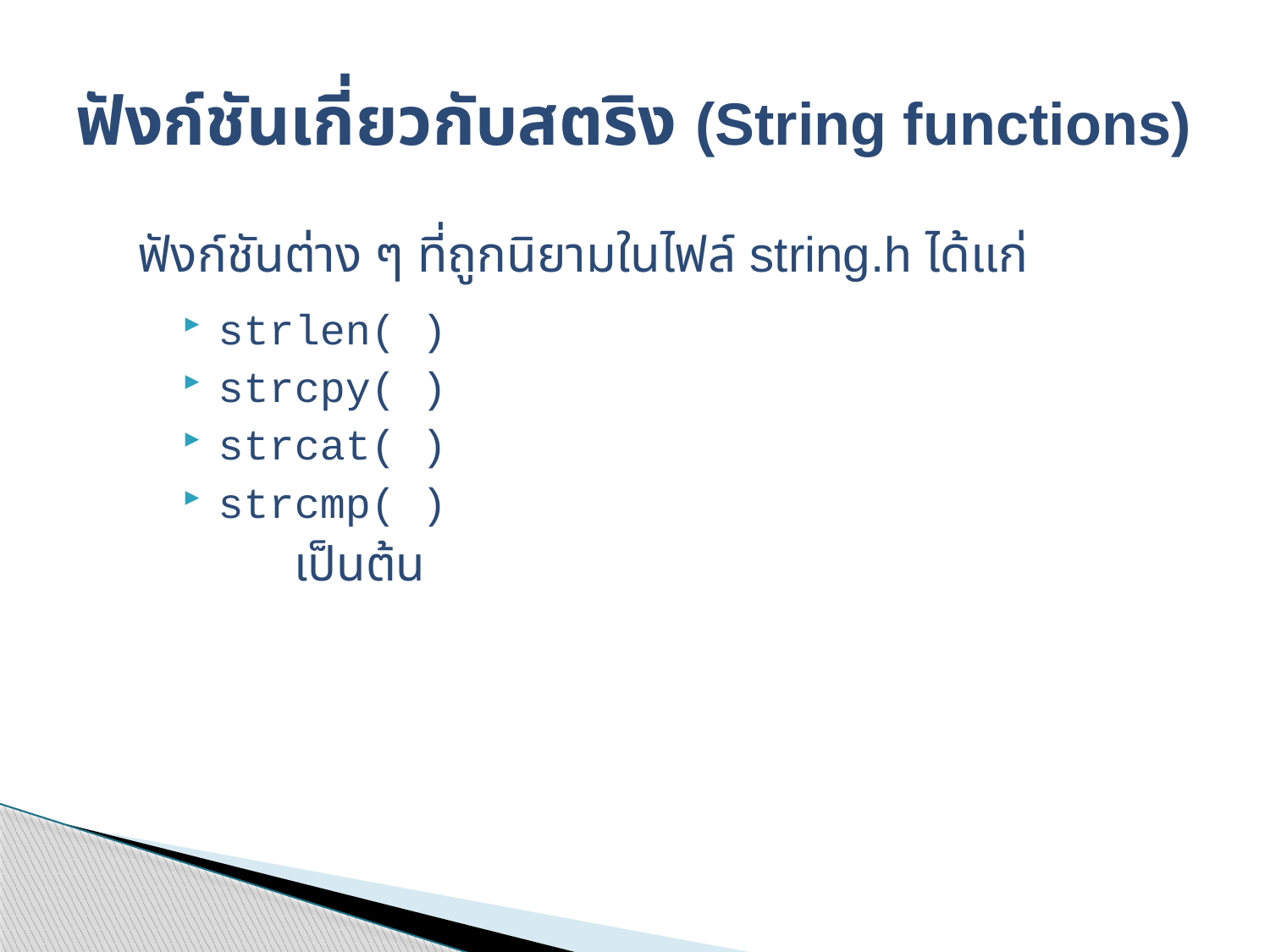

# ฟังก์ชันเกี่ยวกับสตริง (String functions)
ฟังก์ชันต่าง ๆ ที่ถูกนิยามในไฟล์ string.h ได้แก่
strlen( )
strcpy( )
strcat( )
strcmp( )
	เป็นต้น